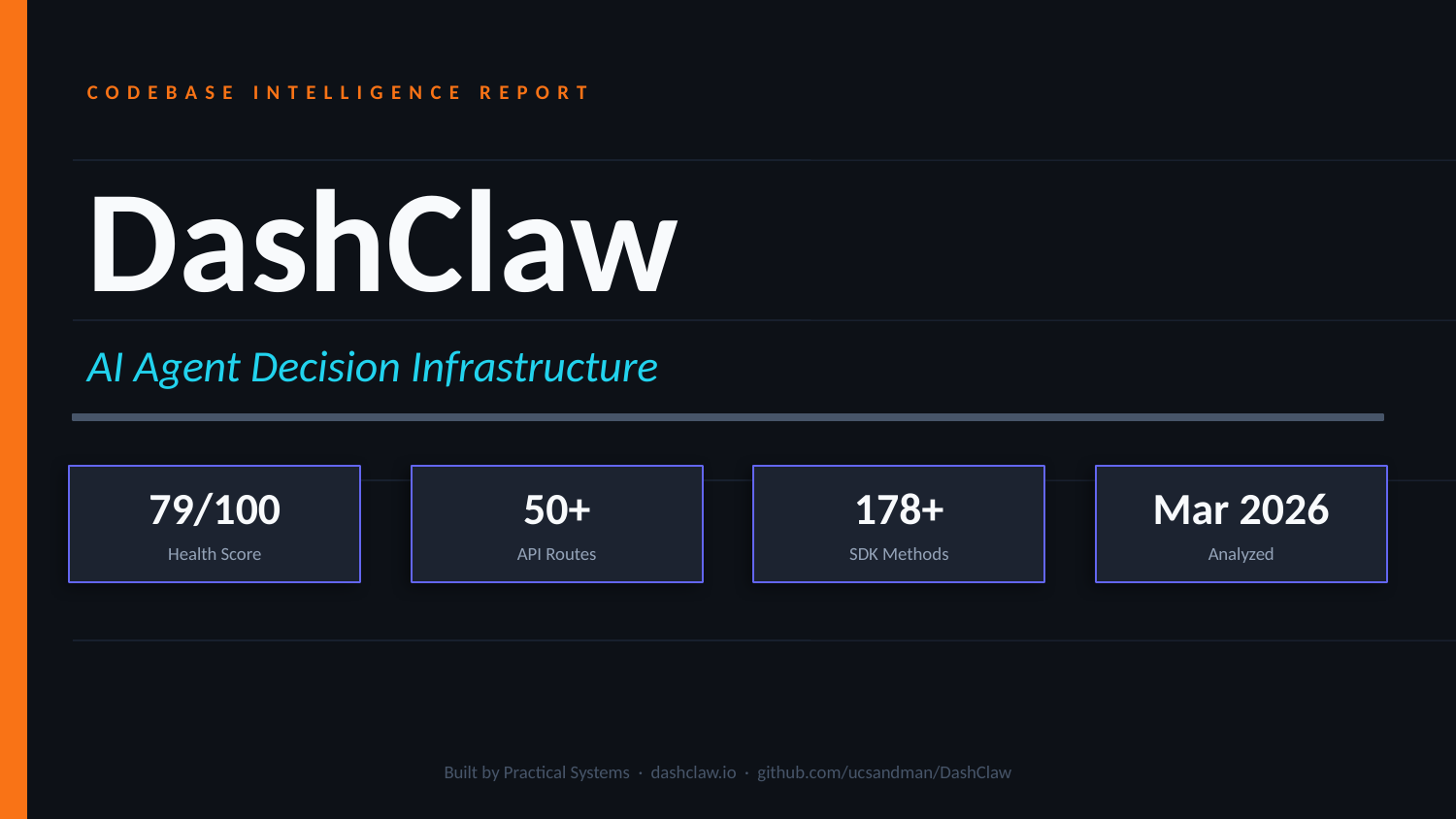

CODEBASE INTELLIGENCE REPORT
DashClaw

AI Agent Decision Infrastructure

79/100
50+
178+
Mar 2026

Health Score
API Routes
SDK Methods
Analyzed

Built by Practical Systems  ·  dashclaw.io  ·  github.com/ucsandman/DashClaw